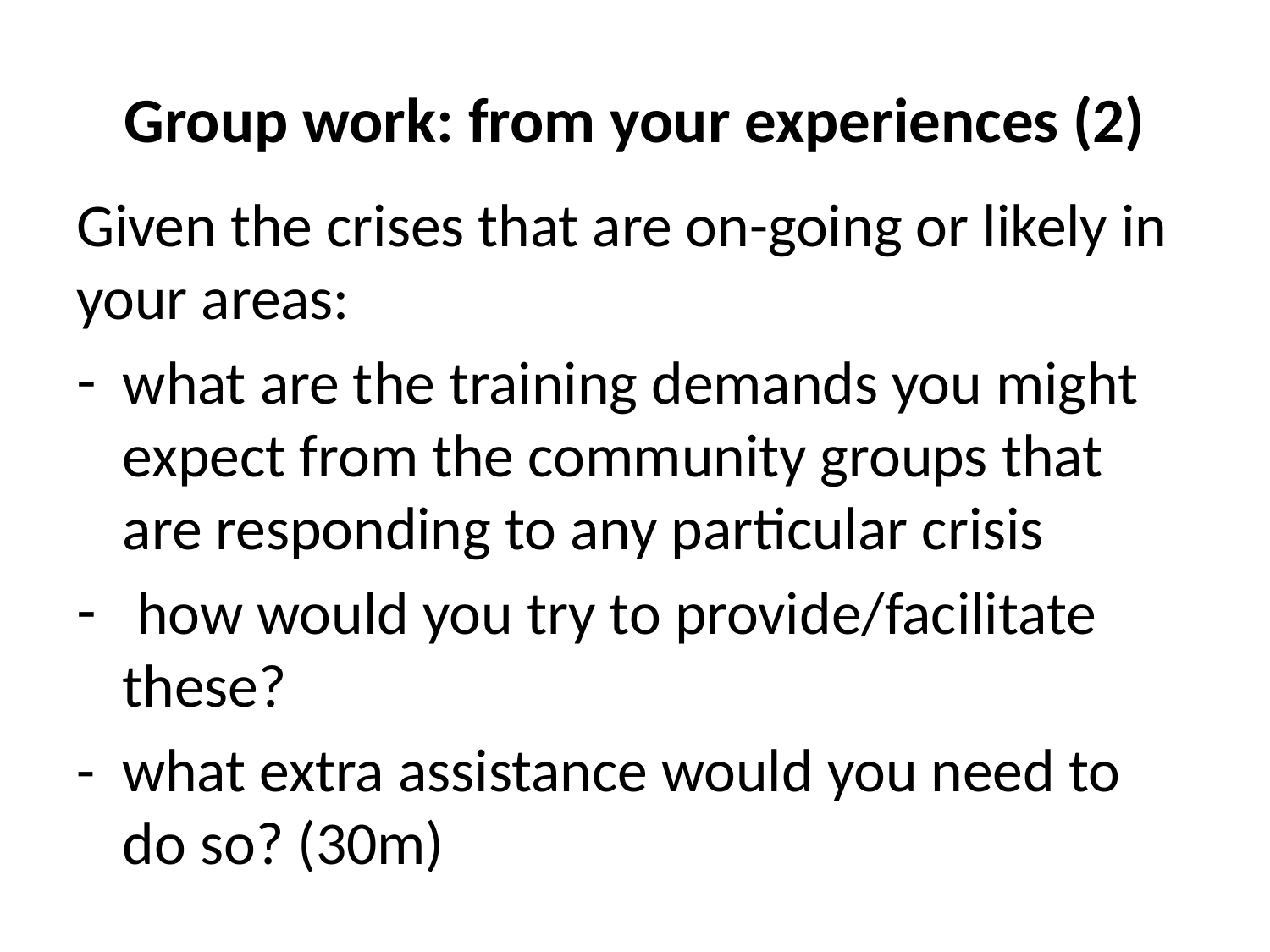

# Group work: from your experiences (2)
Given the crises that are on-going or likely in your areas:
what are the training demands you might expect from the community groups that are responding to any particular crisis
 how would you try to provide/facilitate these?
-  what extra assistance would you need to do so? (30m)